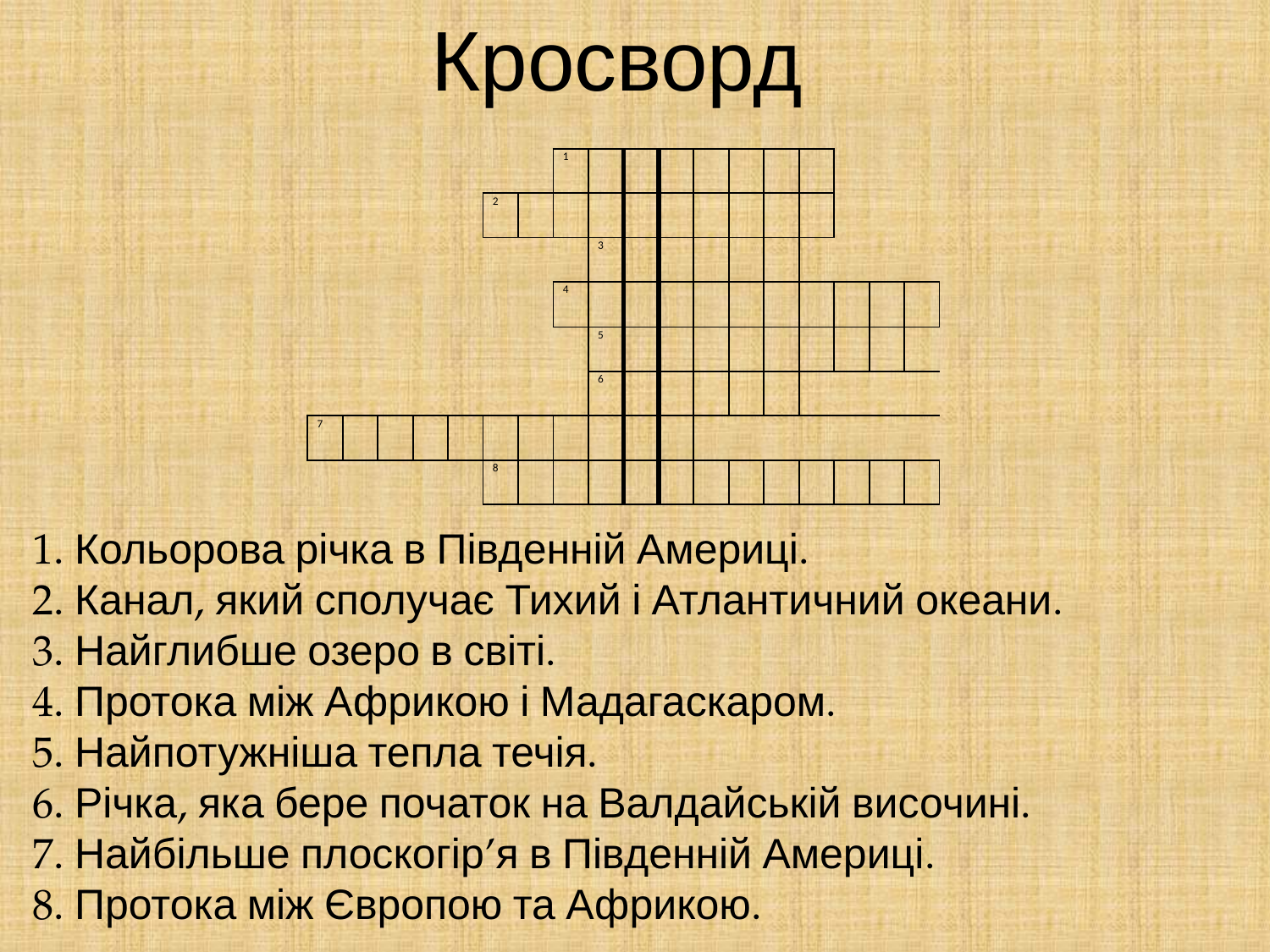

Кросворд
|  |  |  |  |  |  |  | 1 |  |  |  |  |  |  |  |  |  |  |
| --- | --- | --- | --- | --- | --- | --- | --- | --- | --- | --- | --- | --- | --- | --- | --- | --- | --- |
|  |  |  |  |  | 2 |  |  |  |  |  |  |  |  |  |  |  |  |
|  |  |  |  |  |  |  |  | 3 |  |  |  |  |  |  |  |  |  |
|  |  |  |  |  |  |  | 4 |  |  |  |  |  |  |  |  |  |  |
|  |  |  |  |  |  |  |  | 5 |  |  |  |  |  |  |  |  |  |
|  |  |  |  |  |  |  |  | 6 |  |  |  |  |  |  |  |  |  |
| 7 |  |  |  |  |  |  |  |  |  |  |  |  |  |  |  |  |  |
|  |  |  |  |  | 8 |  |  |  |  |  |  |  |  |  |  |  |  |
1. Кольорова річка в Південній Америці.
2. Канал, який сполучає Тихий і Атлантичний океани.
3. Найглибше озеро в світі.
4. Протока між Африкою і Мадагаскаром.
5. Найпотужніша тепла течія.
6. Річка, яка бере початок на Валдайській височині.
7. Найбільше плоскогір’я в Південній Америці.
8. Протока між Європою та Африкою.